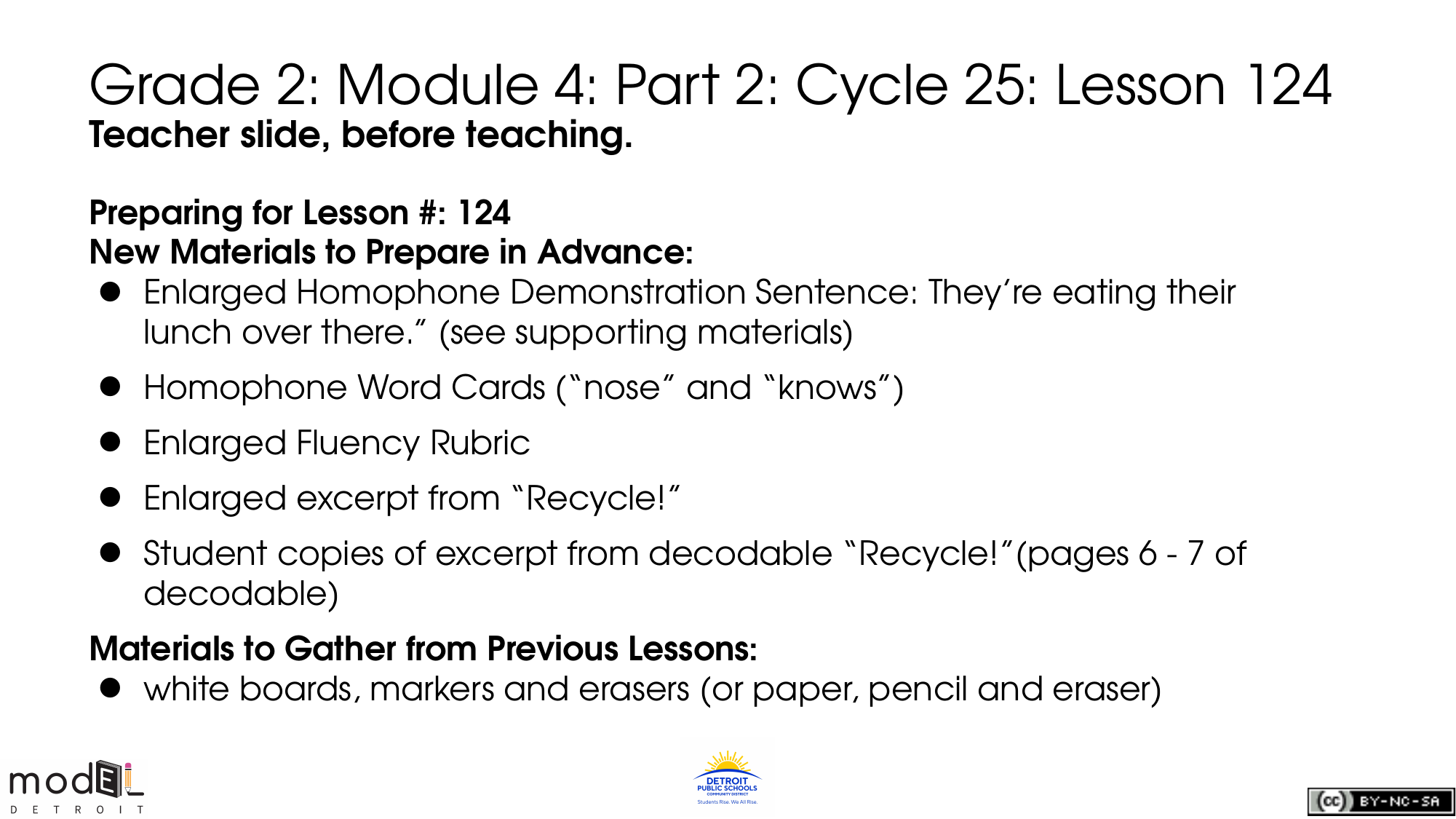

# Grade 2: Module 4: Part 2: Cycle 25: Lesson 124
Teacher slide, before teaching.
Preparing for Lesson #: 124
New Materials to Prepare in Advance:
Enlarged Homophone Demonstration Sentence: They’re eating their lunch over there.” (see supporting materials)
Homophone Word Cards (“nose” and “knows”)
Enlarged Fluency Rubric
Enlarged excerpt from “Recycle!”
Student copies of excerpt from decodable “Recycle!”(pages 6 - 7 of decodable)
Materials to Gather from Previous Lessons:
white boards, markers and erasers (or paper, pencil and eraser)